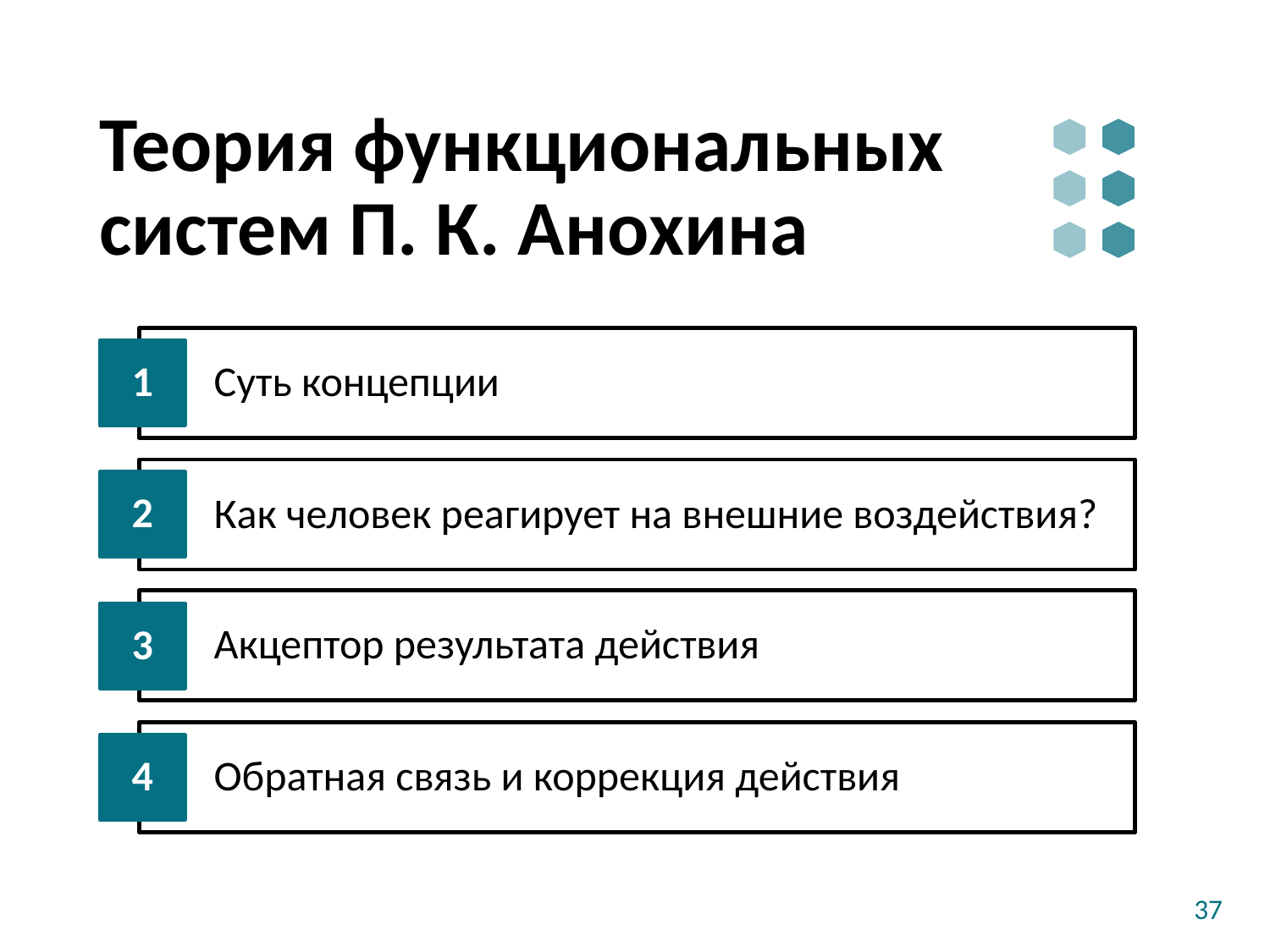

# Теория функциональных систем П. К. Анохина

Суть концепции
1
Как человек реагирует на внешние воздействия?
2
Акцептор результата действия
3
Обратная связь и коррекция действия
4
37